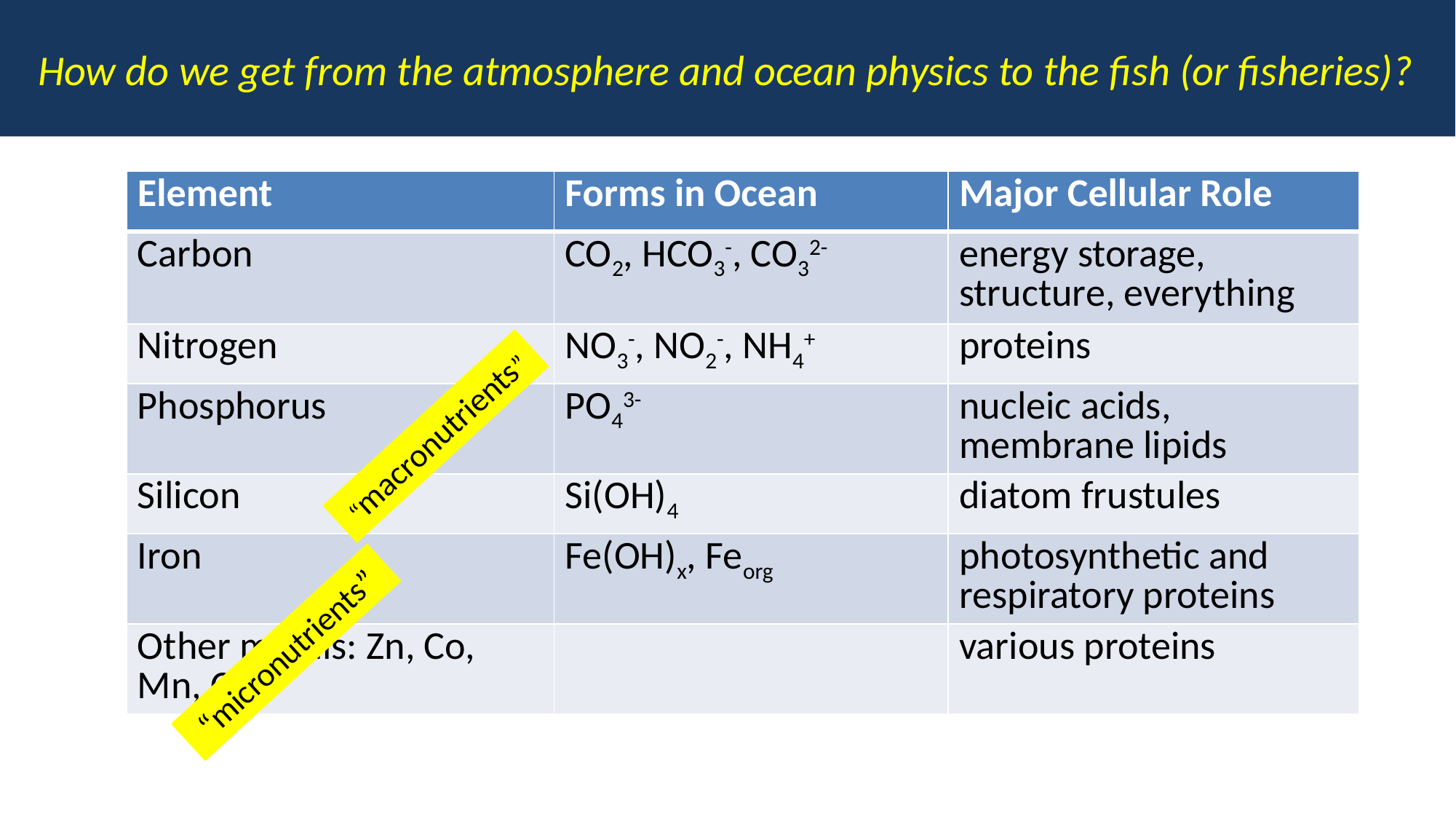

How do we get from the atmosphere and ocean physics to the fish (or fisheries)?
| Element | Forms in Ocean | Major Cellular Role |
| --- | --- | --- |
| Carbon | CO2, HCO3-, CO32- | energy storage, structure, everything |
| Nitrogen | NO3-, NO2-, NH4+ | proteins |
| Phosphorus | PO43- | nucleic acids, membrane lipids |
| Silicon | Si(OH)4 | diatom frustules |
| Iron | Fe(OH)x, Feorg | photosynthetic and respiratory proteins |
| Other metals: Zn, Co, Mn, Cu |  | various proteins |
“macronutrients”
“micronutrients”